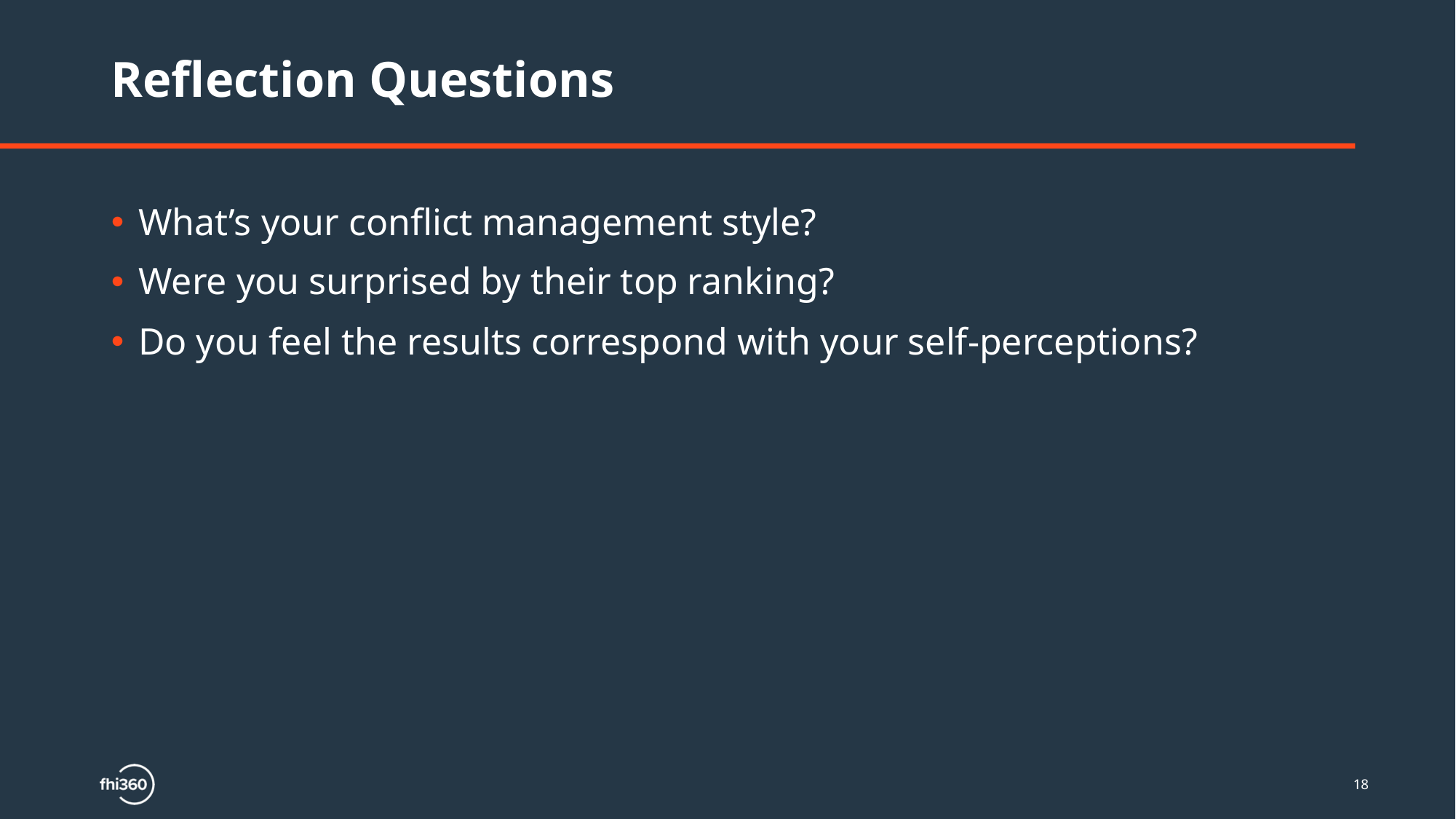

# Reflection Questions
What’s your conflict management style?
Were you surprised by their top ranking?
Do you feel the results correspond with your self-perceptions?